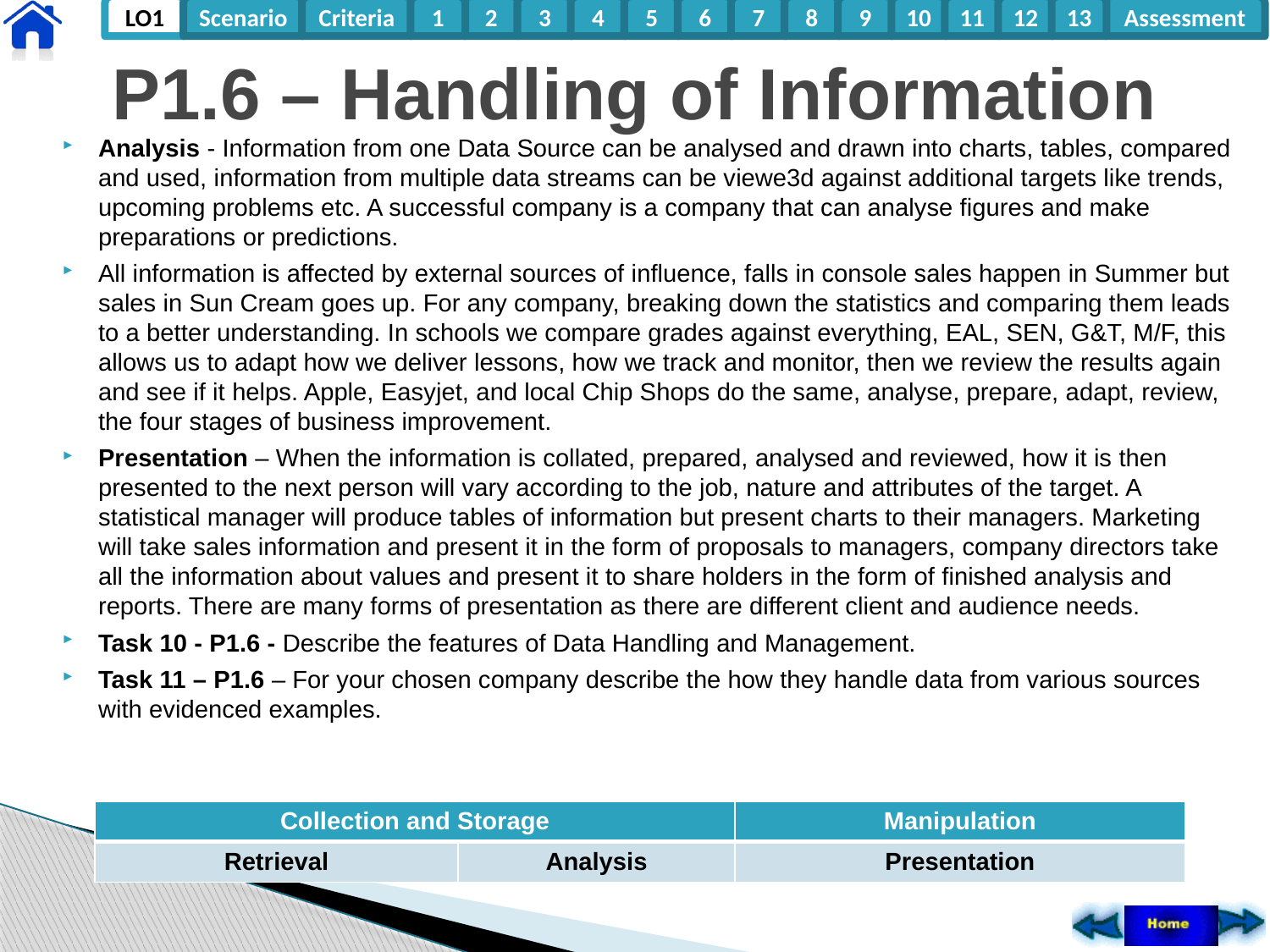

# P1.6 – Handling of Information
Analysis - Information from one Data Source can be analysed and drawn into charts, tables, compared and used, information from multiple data streams can be viewe3d against additional targets like trends, upcoming problems etc. A successful company is a company that can analyse figures and make preparations or predictions.
All information is affected by external sources of influence, falls in console sales happen in Summer but sales in Sun Cream goes up. For any company, breaking down the statistics and comparing them leads to a better understanding. In schools we compare grades against everything, EAL, SEN, G&T, M/F, this allows us to adapt how we deliver lessons, how we track and monitor, then we review the results again and see if it helps. Apple, Easyjet, and local Chip Shops do the same, analyse, prepare, adapt, review, the four stages of business improvement.
Presentation – When the information is collated, prepared, analysed and reviewed, how it is then presented to the next person will vary according to the job, nature and attributes of the target. A statistical manager will produce tables of information but present charts to their managers. Marketing will take sales information and present it in the form of proposals to managers, company directors take all the information about values and present it to share holders in the form of finished analysis and reports. There are many forms of presentation as there are different client and audience needs.
Task 10 - P1.6 - Describe the features of Data Handling and Management.
Task 11 – P1.6 – For your chosen company describe the how they handle data from various sources with evidenced examples.
| Collection and Storage |  | Manipulation |
| --- | --- | --- |
| Retrieval | Analysis | Presentation |